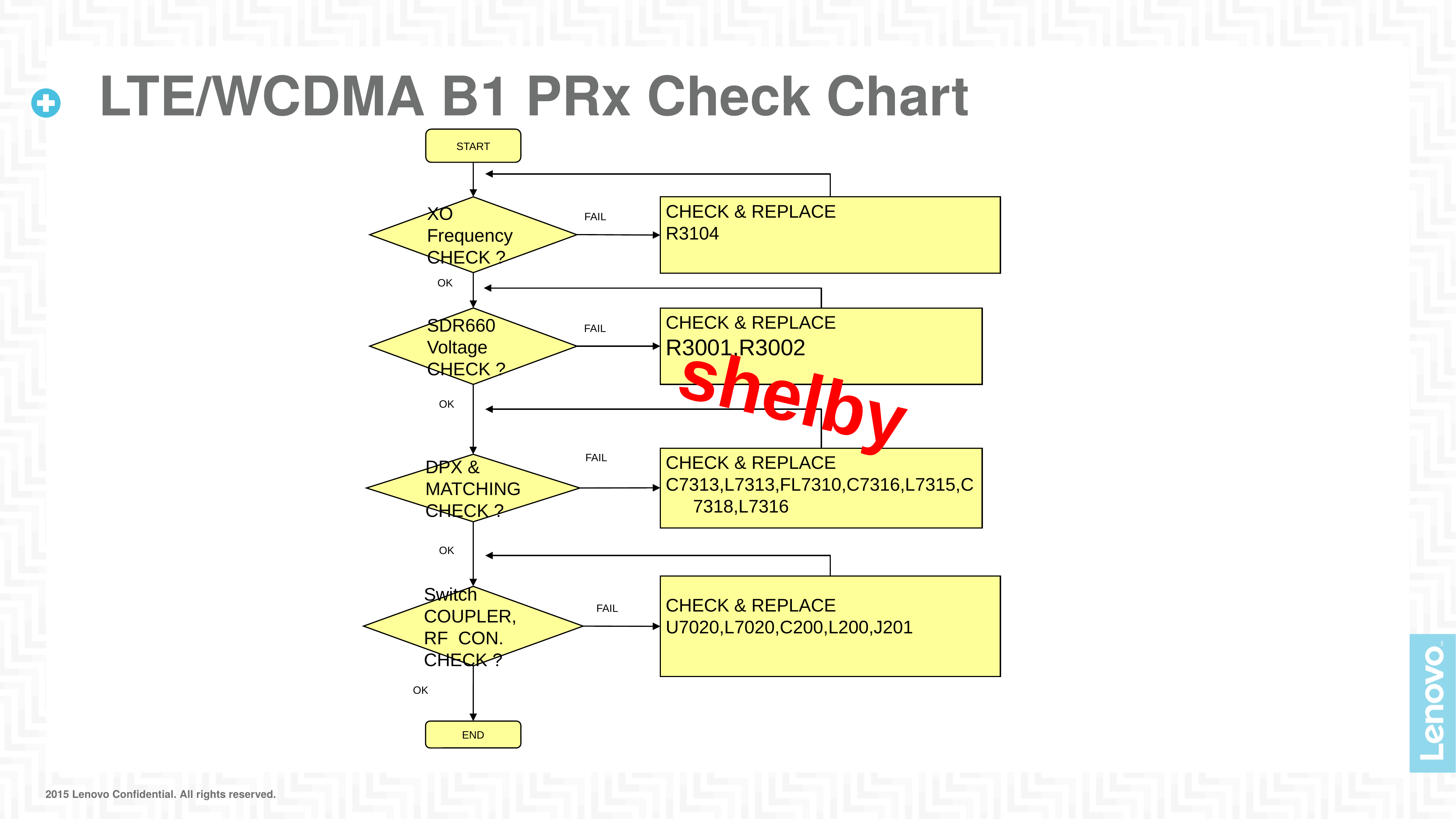

# LTE/WCDMA B1 PRx Check Chart
START

XO Frequency
CHECK ?

CHECK & REPLACE
R3104
FAIL
OK

SDR660 Voltage CHECK ?

CHECK & REPLACE
R3001,R3002

FAIL
OK
FAIL
CHECK & REPLACE
C7313,L7313,FL7310,C7316,L7315,C7318,L7316

DPX &  MATCHING CHECK ?
OK
CHECK & REPLACE
U7020,L7020,C200,L200,J201

Switch COUPLER,
RF  CON. CHECK ?
FAIL
OK
OK
END
shelby